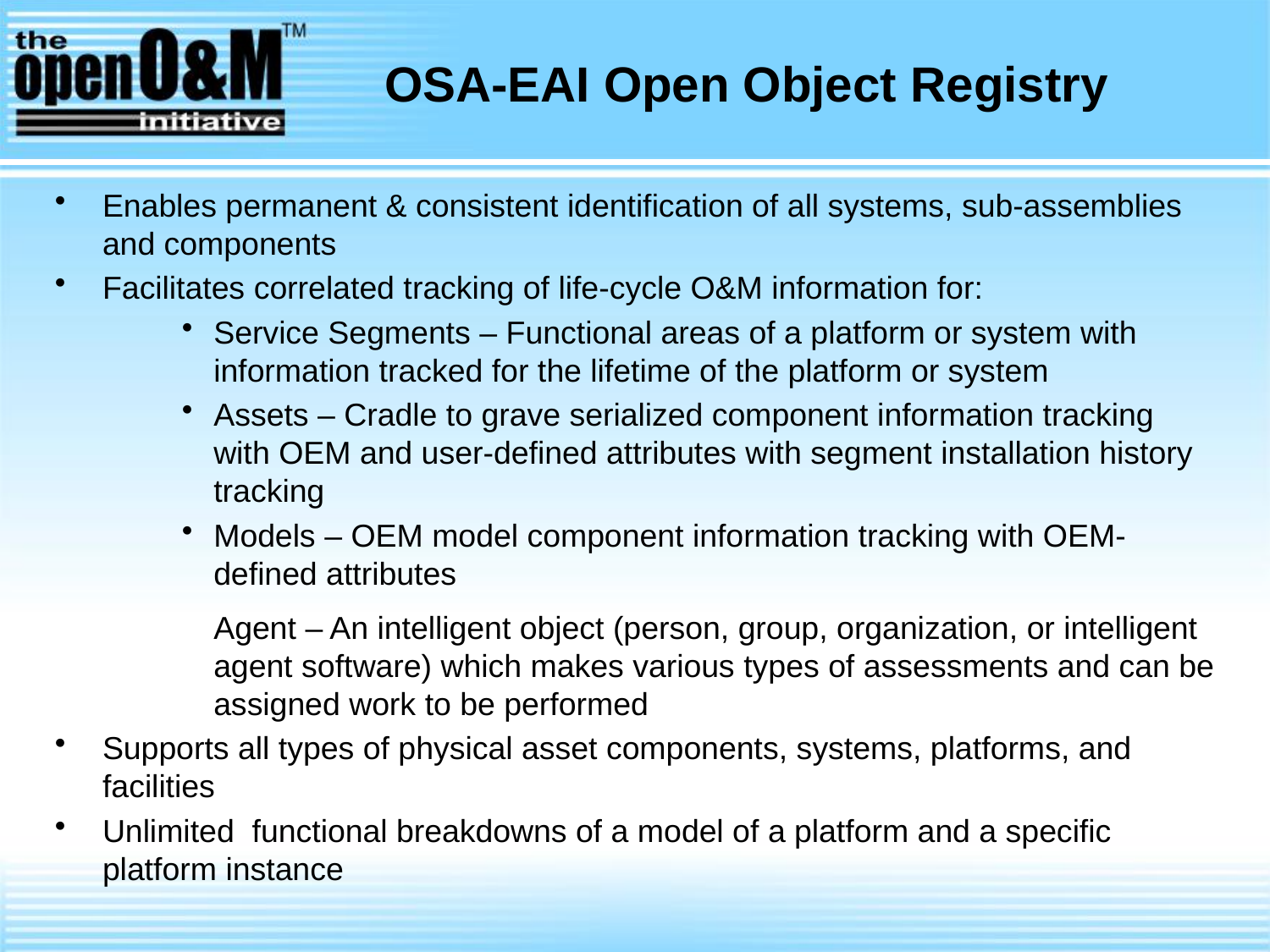

# OSA-EAI Open Object Registry
Enables permanent & consistent identification of all systems, sub-assemblies and components
Facilitates correlated tracking of life-cycle O&M information for:
Service Segments – Functional areas of a platform or system with information tracked for the lifetime of the platform or system
Assets – Cradle to grave serialized component information tracking with OEM and user-defined attributes with segment installation history tracking
Models – OEM model component information tracking with OEM-defined attributes
Agent – An intelligent object (person, group, organization, or intelligent agent software) which makes various types of assessments and can be assigned work to be performed
Supports all types of physical asset components, systems, platforms, and facilities
Unlimited  functional breakdowns of a model of a platform and a specific platform instance